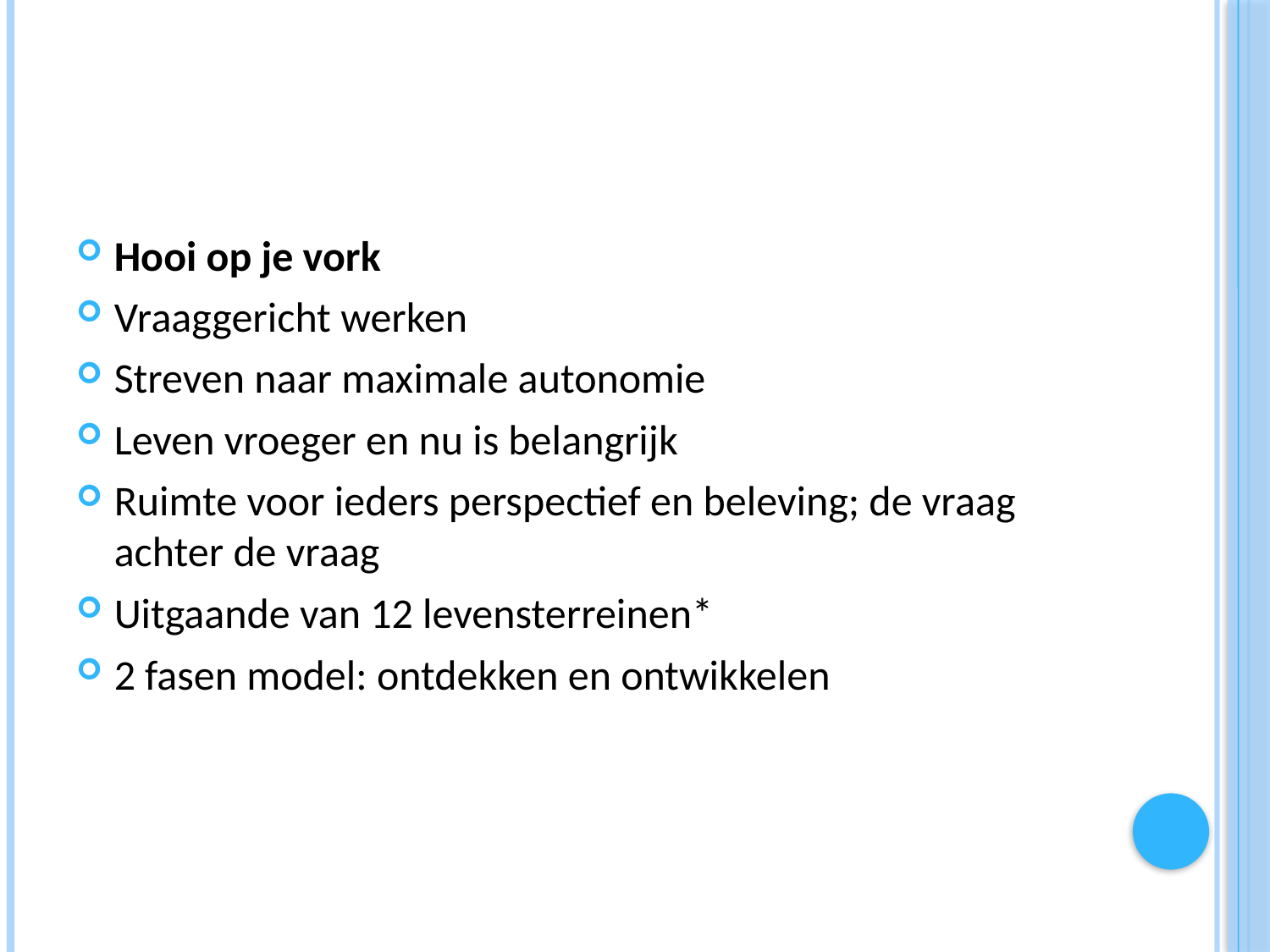

#
Hooi op je vork
Vraaggericht werken
Streven naar maximale autonomie
Leven vroeger en nu is belangrijk
Ruimte voor ieders perspectief en beleving; de vraag achter de vraag
Uitgaande van 12 levensterreinen*
2 fasen model: ontdekken en ontwikkelen